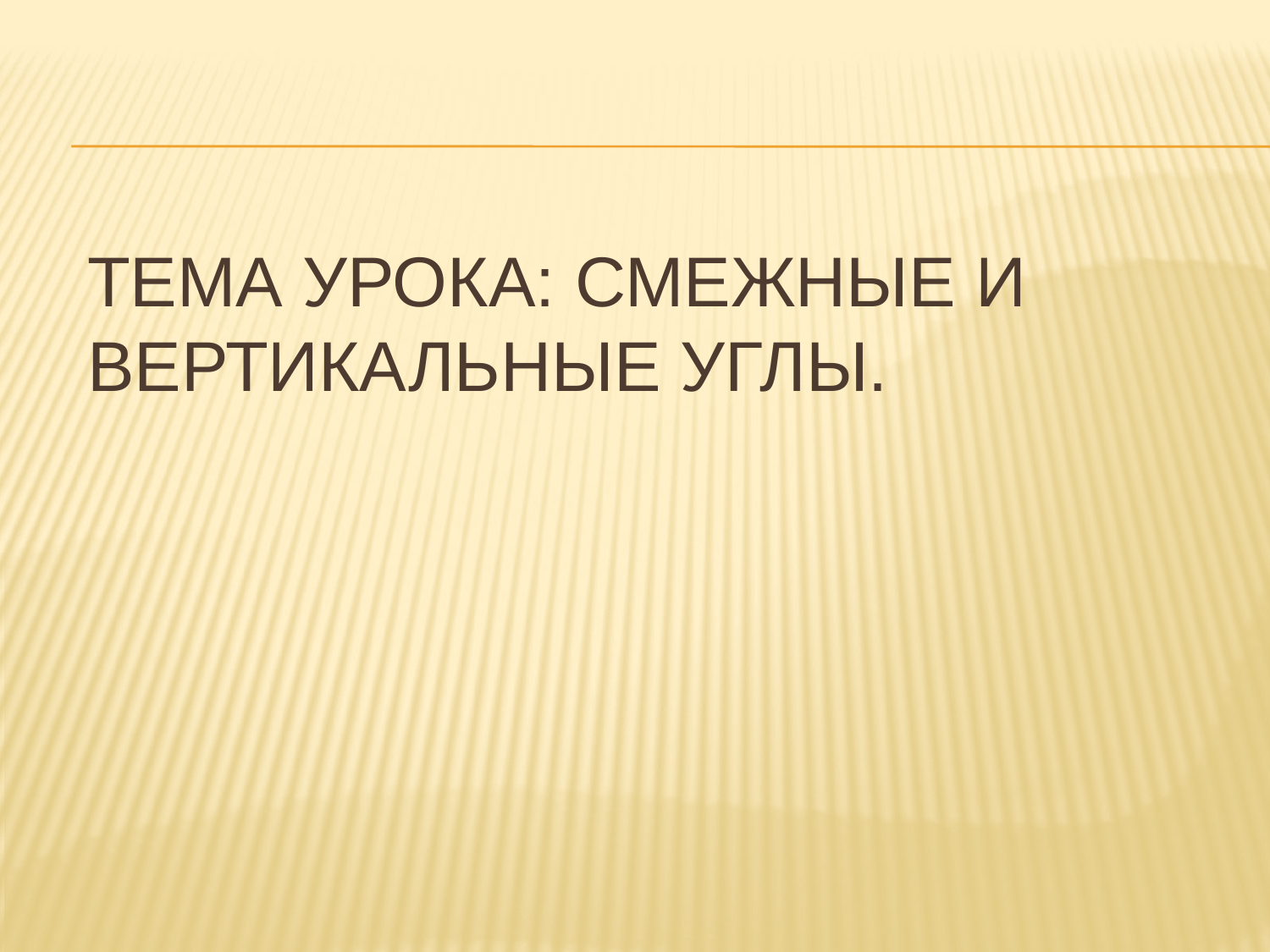

# Тема урока: Смежные и вертикальные углы.